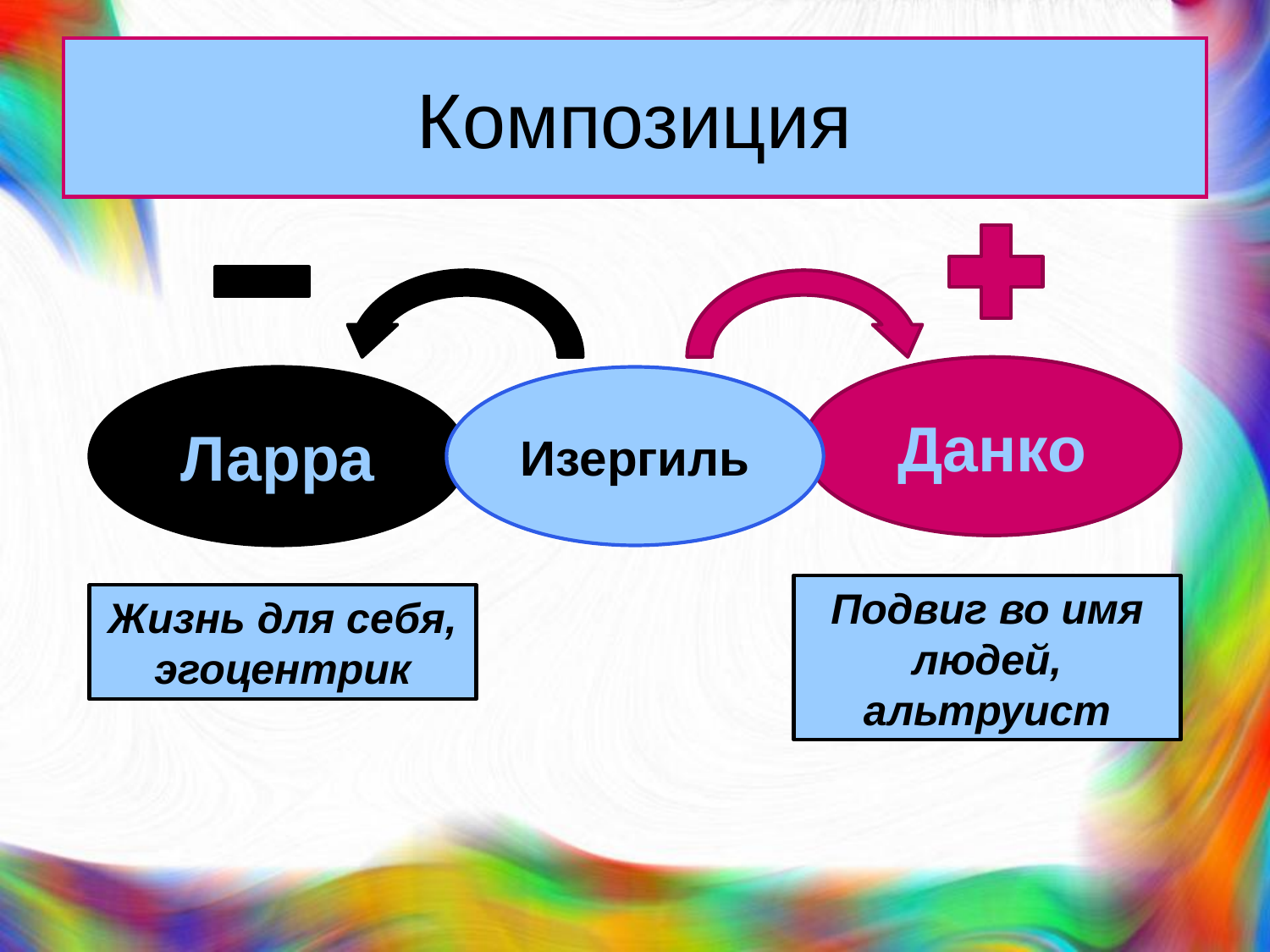

# Композиция

Данко
Ларра
Изергиль
Подвиг во имя людей, альтруист
Жизнь для себя, эгоцентрик